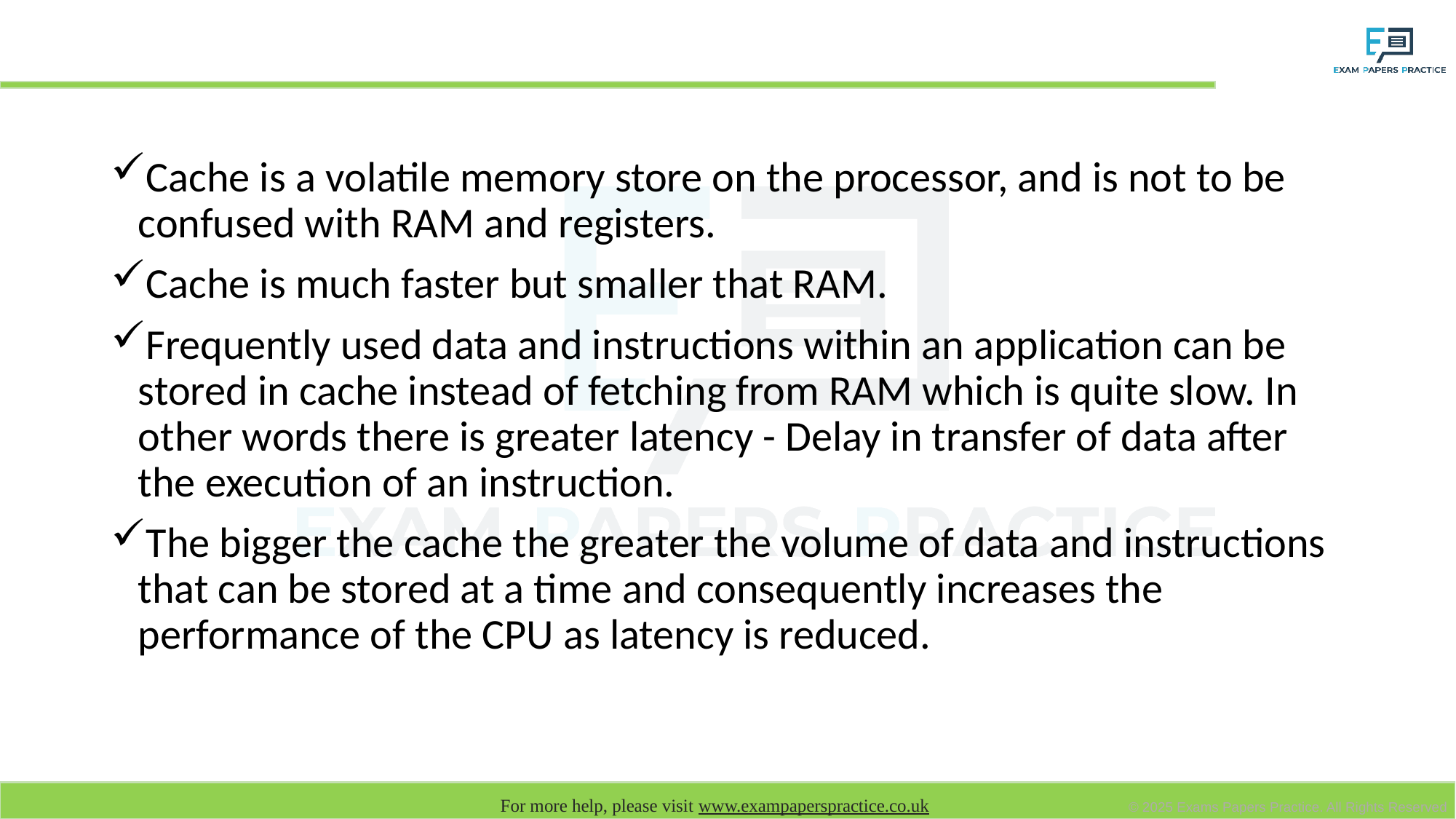

# Cache size
Cache is a volatile memory store on the processor, and is not to be confused with RAM and registers.
Cache is much faster but smaller that RAM.
Frequently used data and instructions within an application can be stored in cache instead of fetching from RAM which is quite slow. In other words there is greater latency - Delay in transfer of data after the execution of an instruction.
The bigger the cache the greater the volume of data and instructions that can be stored at a time and consequently increases the performance of the CPU as latency is reduced.